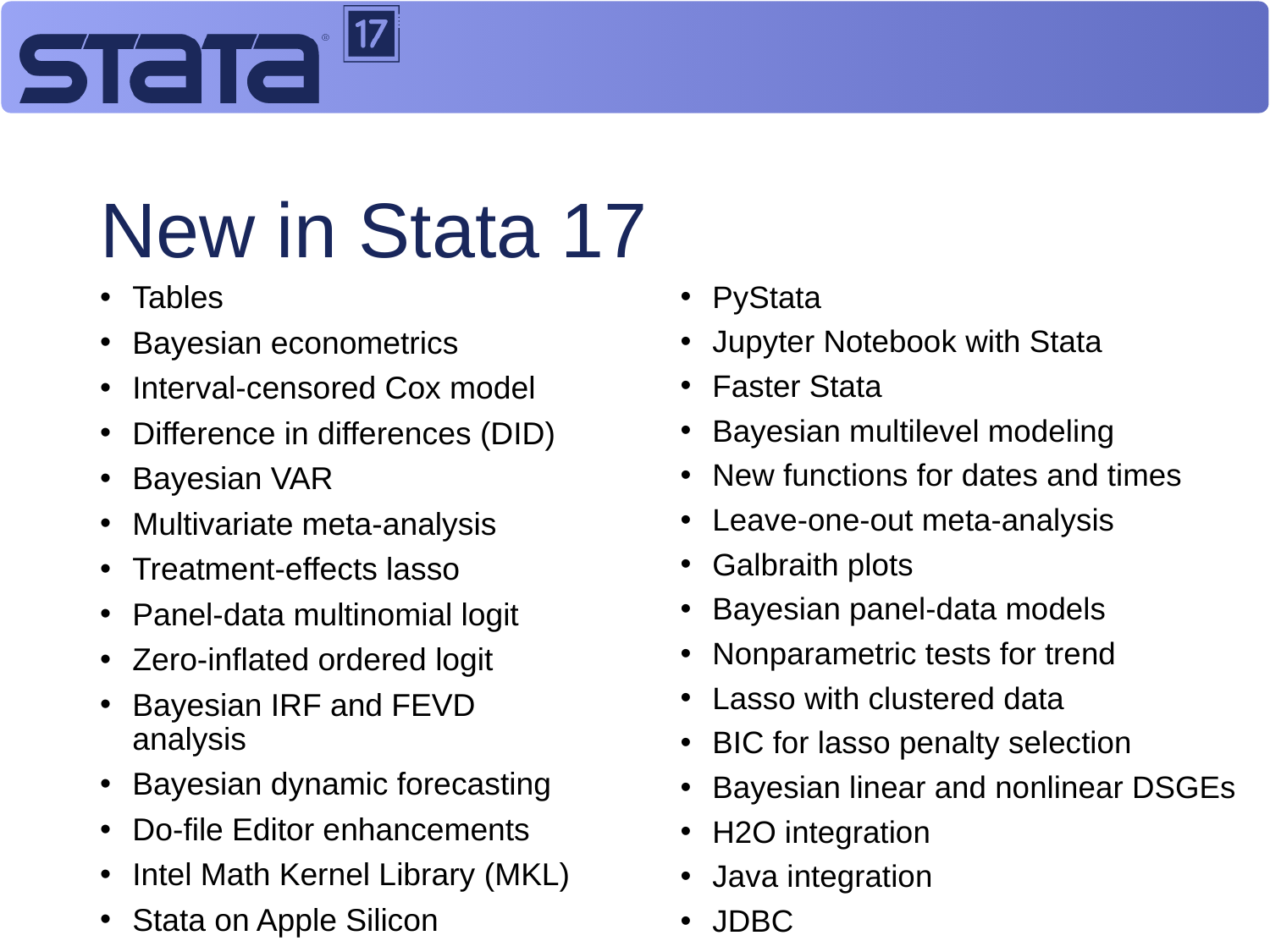

# New in Stata 17
Tables
Bayesian econometrics
Interval-censored Cox model
Difference in differences (DID)
Bayesian VAR
Multivariate meta-analysis
Treatment-effects lasso
Panel-data multinomial logit
Zero-inflated ordered logit
Bayesian IRF and FEVD analysis
Bayesian dynamic forecasting
Do-file Editor enhancements
Intel Math Kernel Library (MKL)
Stata on Apple Silicon
PyStata
Jupyter Notebook with Stata
Faster Stata
Bayesian multilevel modeling
New functions for dates and times
Leave-one-out meta-analysis
Galbraith plots
Bayesian panel-data models
Nonparametric tests for trend
Lasso with clustered data
BIC for lasso penalty selection
Bayesian linear and nonlinear DSGEs
H2O integration
Java integration
JDBC